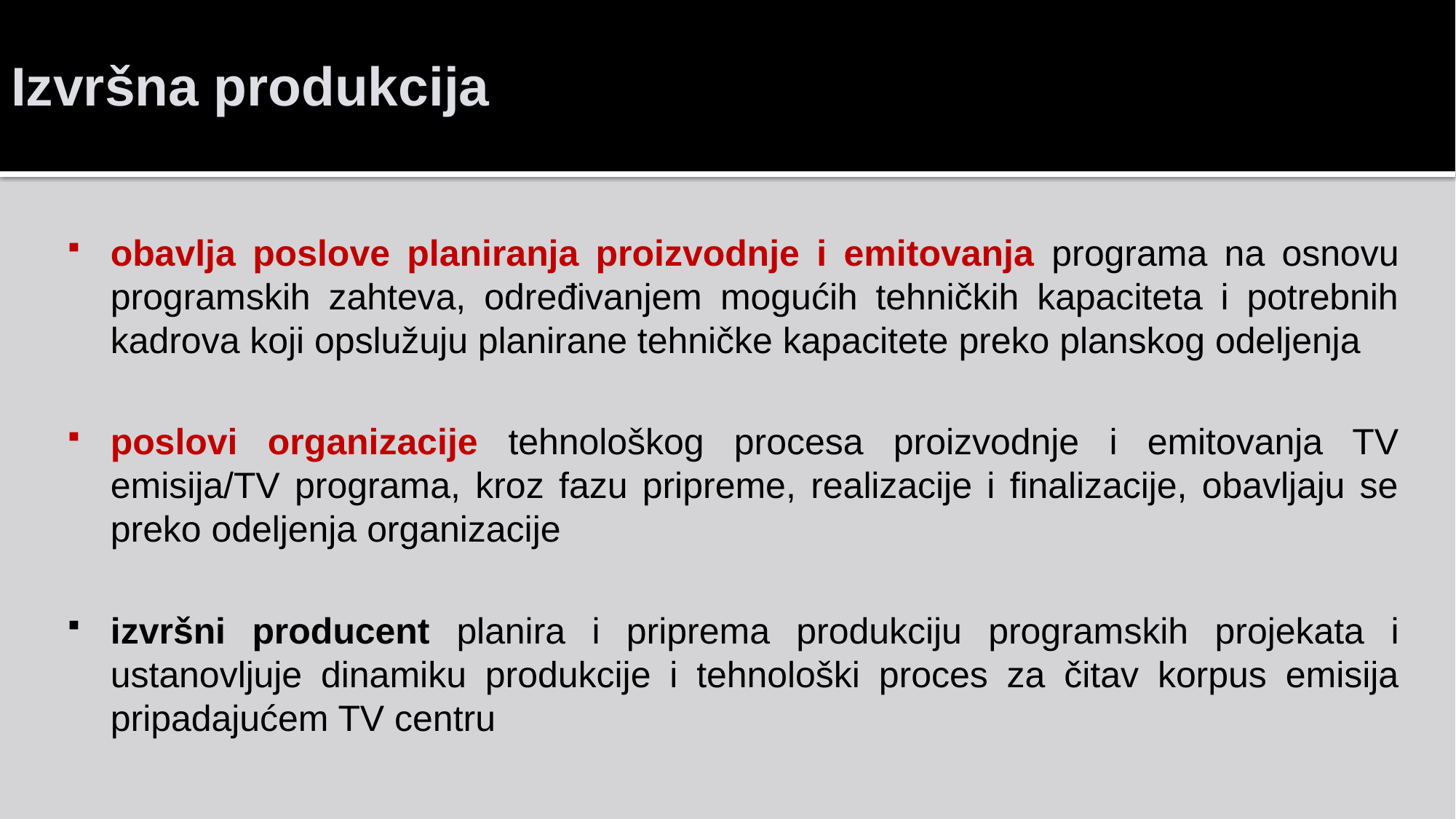

# Izvršna produkcija

obavlja poslove planiranja proizvodnje i emitovanja programa na osnovu programskih zahteva, određivanjem mogućih tehničkih kapaciteta i potrebnih kadrova koji opslužuju planirane tehničke kapacitete preko planskog odeljenja

poslovi organizacije tehnološkog procesa proizvodnje i emitovanja TV emisija/TV programa, kroz fazu pripreme, realizacije i finalizacije, obavljaju se preko odeljenja organizacije

izvršni producent planira i priprema produkciju programskih projekata i ustanovljuje dinamiku produkcije i tehnološki proces za čitav korpus emisija pripadajućem TV centru